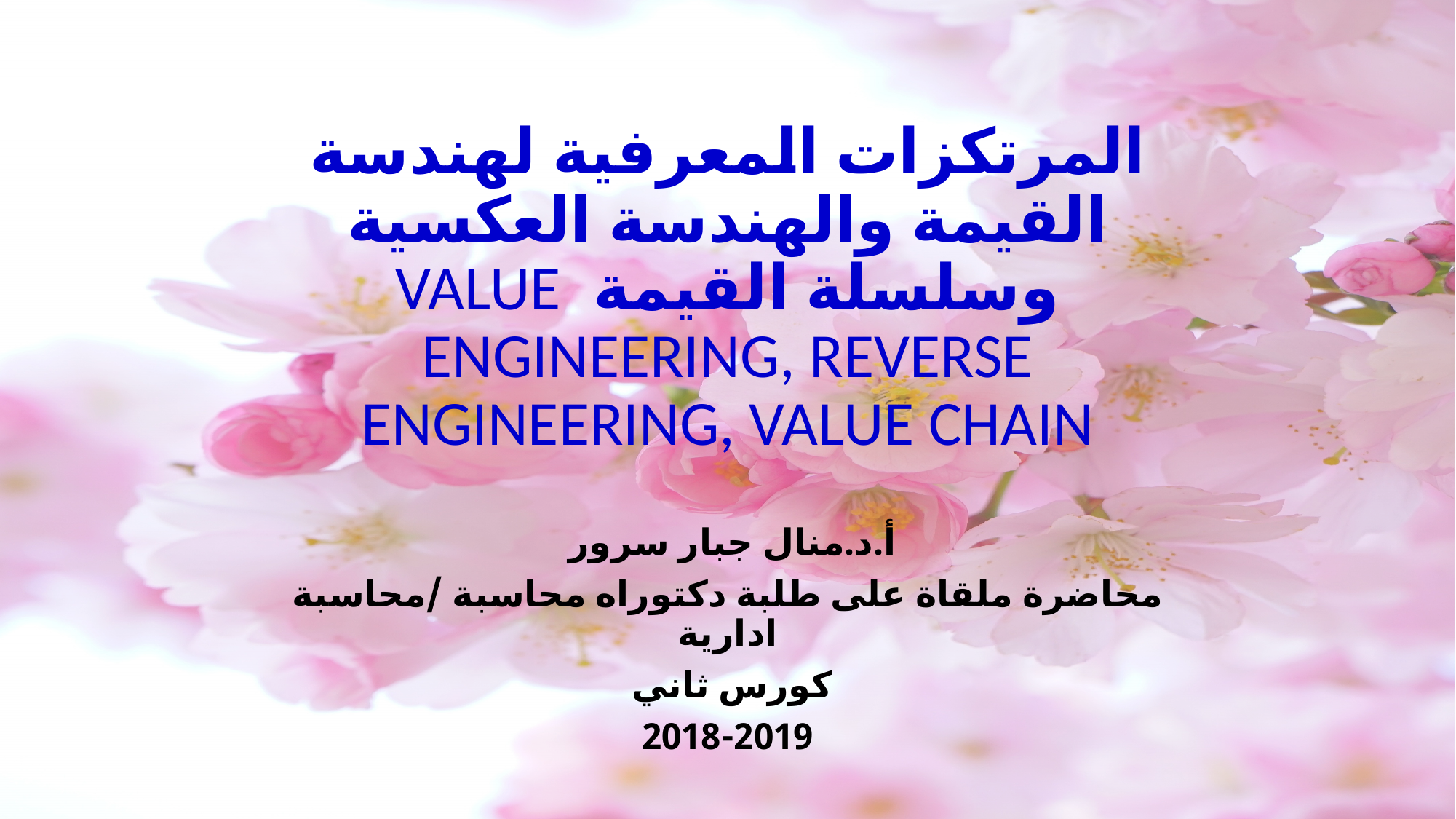

# المرتكزات المعرفية لهندسة القيمة والهندسة العكسية وسلسلة القيمة  VALUE ENGINEERING, REVERSE ENGINEERING, VALUE CHAIN
أ.د.منال جبار سرور
محاضرة ملقاة على طلبة دكتوراه محاسبة /محاسبة ادارية
كورس ثاني
2018-2019